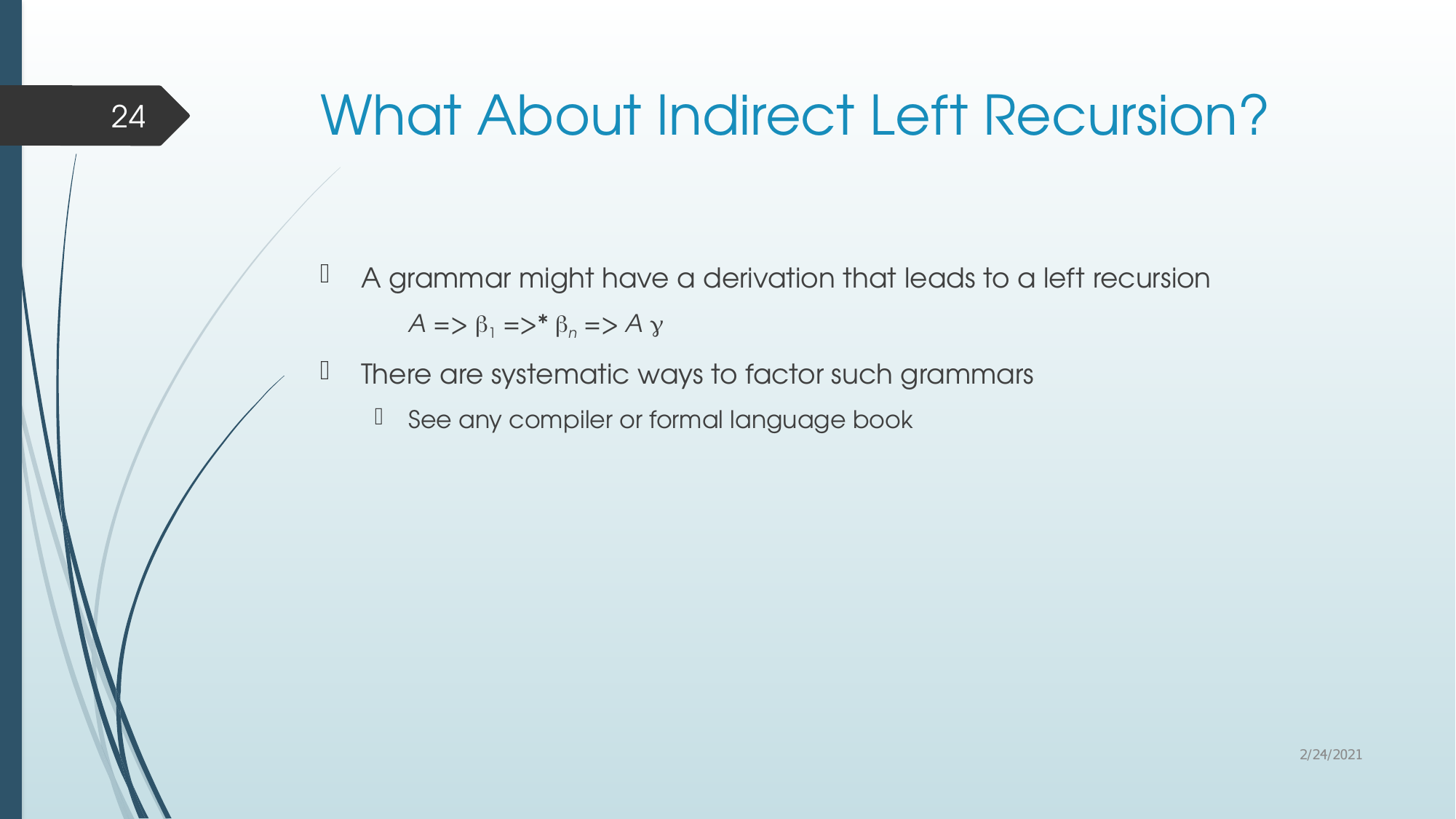

# What About Indirect Left Recursion?
24
A grammar might have a derivation that leads to a left recursion
	A => β1 =>* βn => A γ
There are systematic ways to factor such grammars
See any compiler or formal language book
2/24/2021